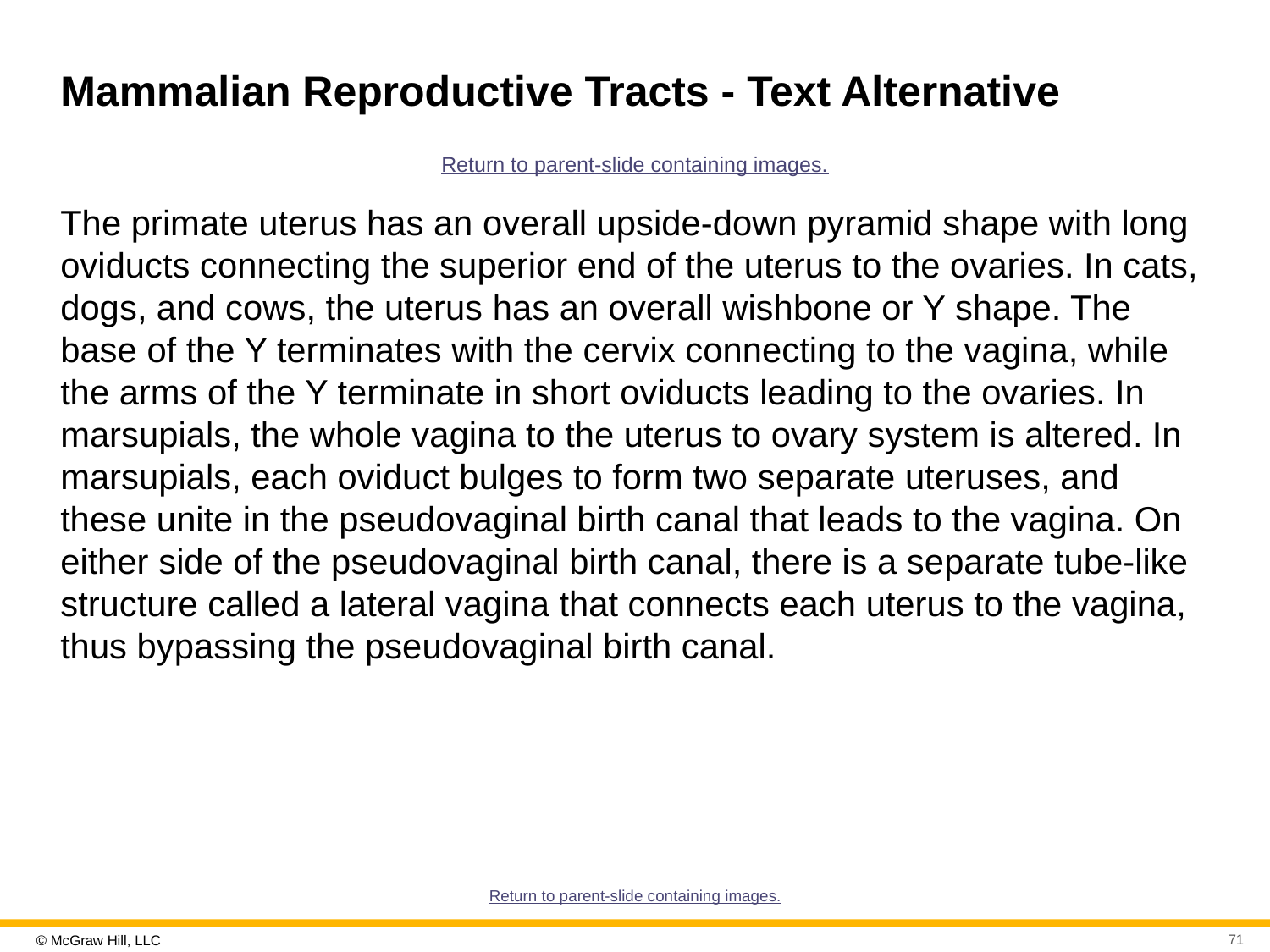

# Mammalian Reproductive Tracts - Text Alternative
Return to parent-slide containing images.
The primate uterus has an overall upside-down pyramid shape with long oviducts connecting the superior end of the uterus to the ovaries. In cats, dogs, and cows, the uterus has an overall wishbone or Y shape. The base of the Y terminates with the cervix connecting to the vagina, while the arms of the Y terminate in short oviducts leading to the ovaries. In marsupials, the whole vagina to the uterus to ovary system is altered. In marsupials, each oviduct bulges to form two separate uteruses, and these unite in the pseudovaginal birth canal that leads to the vagina. On either side of the pseudovaginal birth canal, there is a separate tube-like structure called a lateral vagina that connects each uterus to the vagina, thus bypassing the pseudovaginal birth canal.
Return to parent-slide containing images.
71